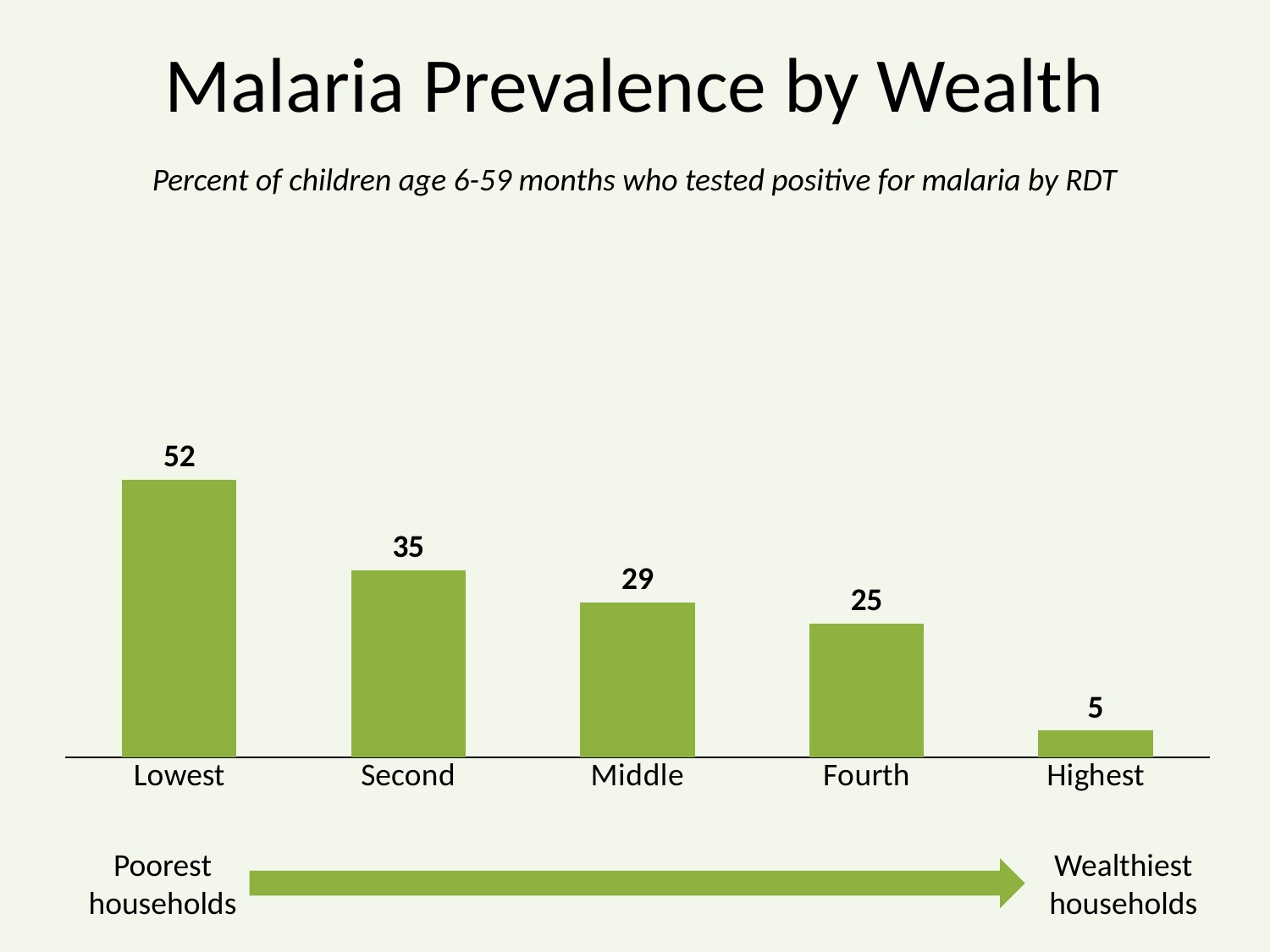

# Malaria Prevalence by Wealth
Percent of children age 6-59 months who tested positive for malaria by RDT

### Chart

| Category | Series 1 |
|---|---|
| Lowest | 52.0 |
| Second | 35.0 |
| Middle | 29.0 |
| Fourth | 25.0 |
| Highest | 5.0 |
Wealthiest households
Poorest households